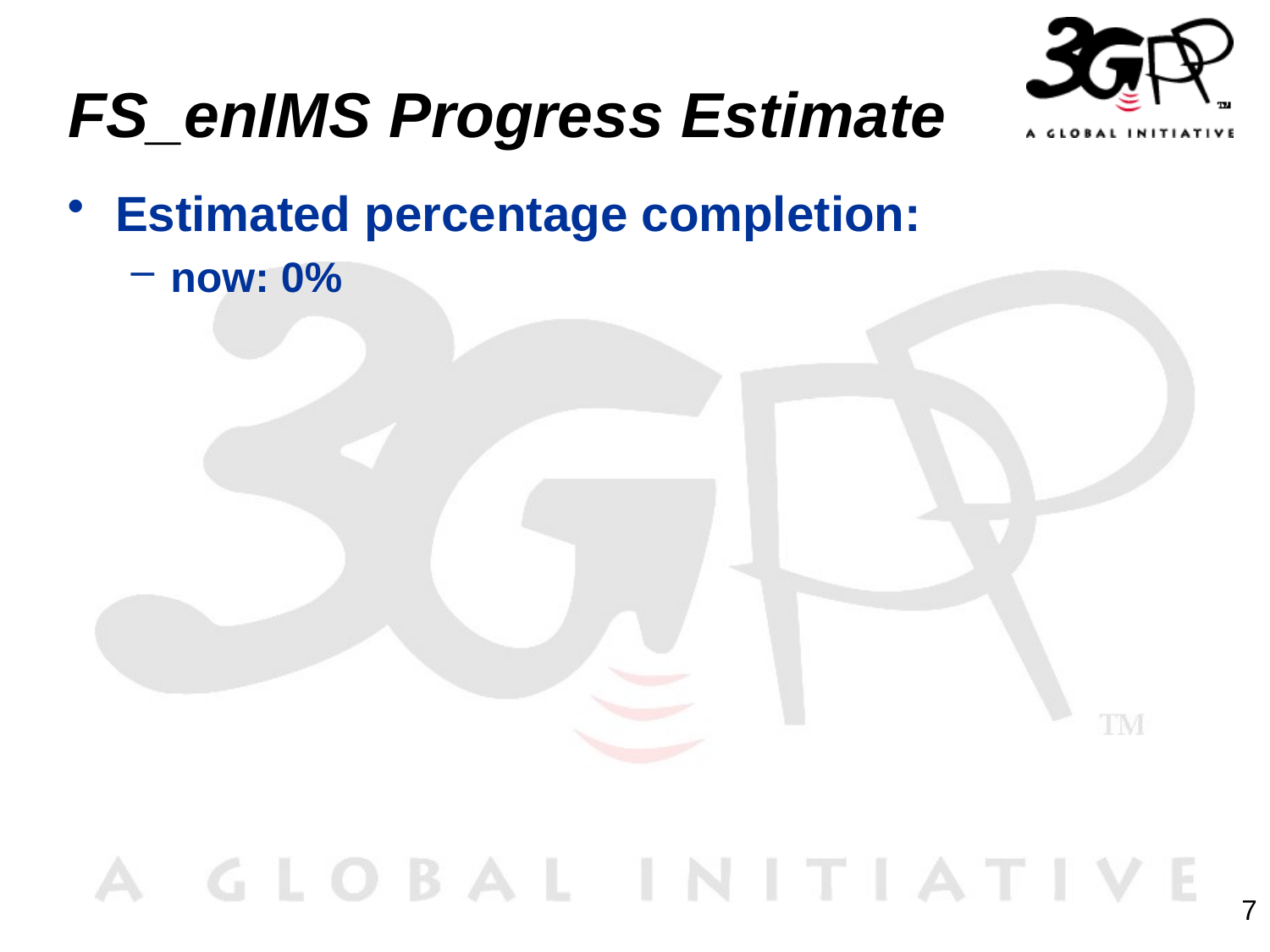

# FS_enIMS Progress Estimate
Estimated percentage completion:
now: 0%
7